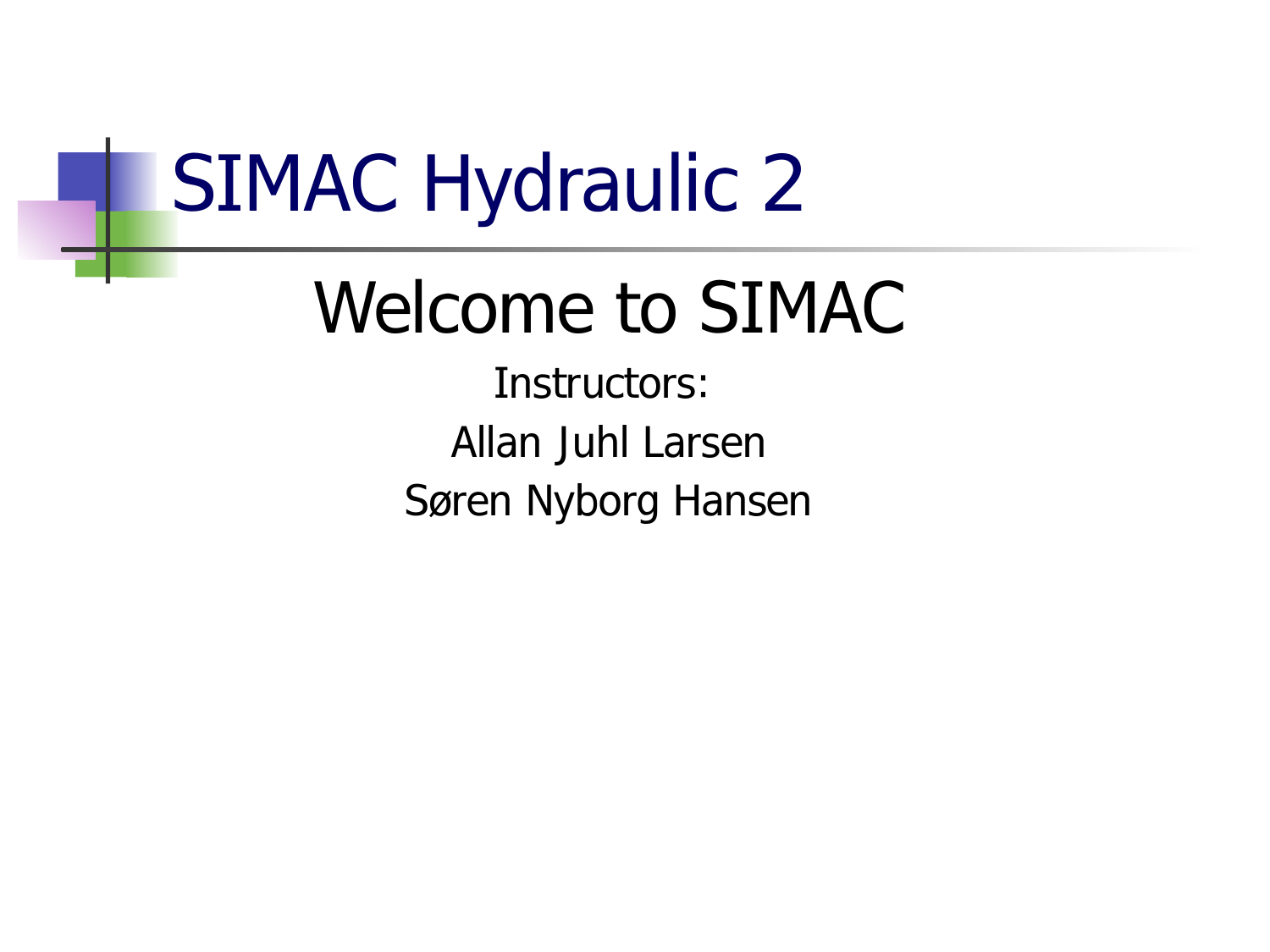

# SIMAC Hydraulic 2
Welcome to SIMAC
Instructors:
Allan Juhl Larsen
Søren Nyborg Hansen